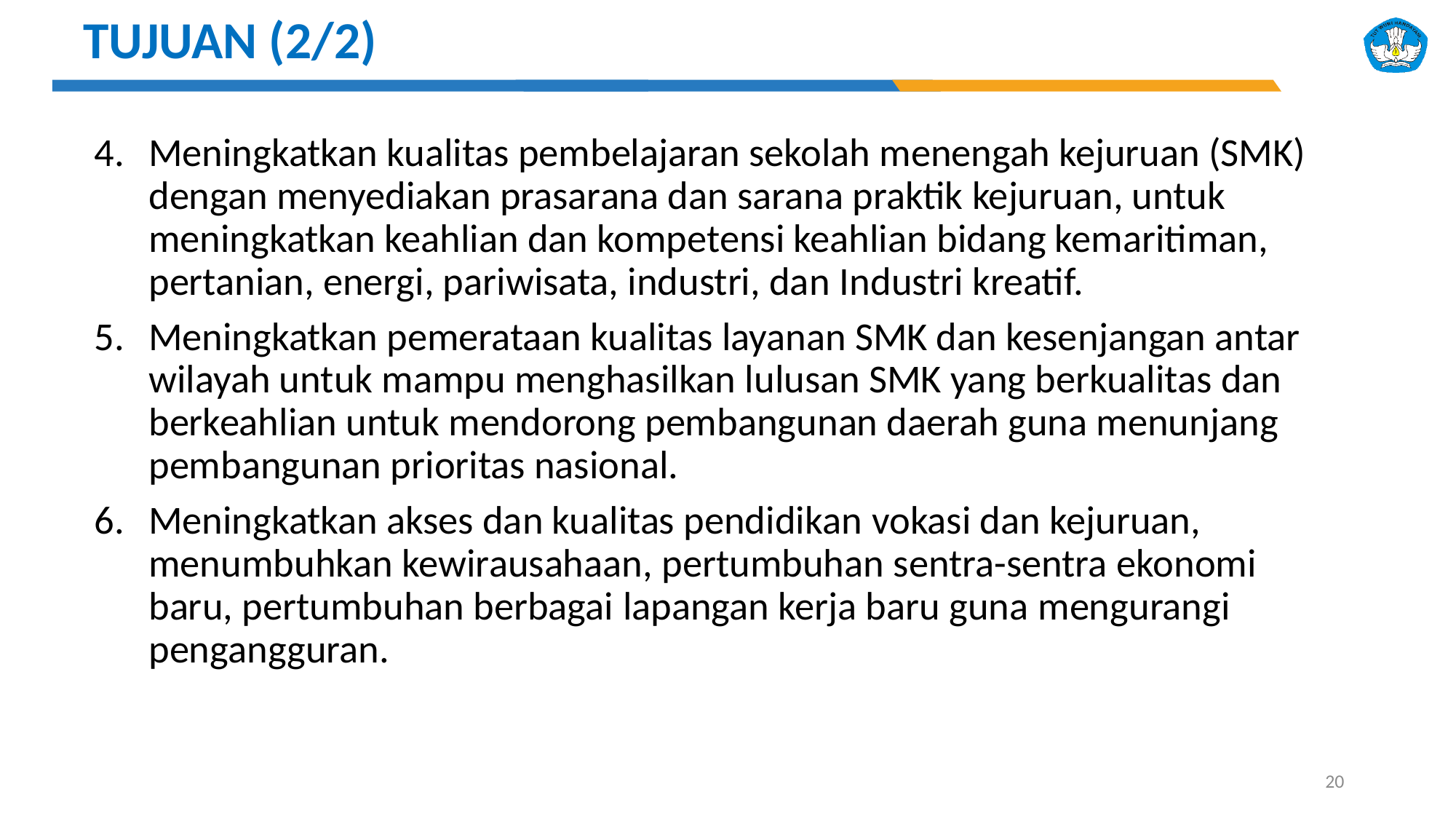

TUJUAN (2/2)

Meningkatkan kualitas pembelajaran sekolah menengah kejuruan (SMK) dengan menyediakan prasarana dan sarana praktik kejuruan, untuk meningkatkan keahlian dan kompetensi keahlian bidang kemaritiman, pertanian, energi, pariwisata, industri, dan Industri kreatif.
Meningkatkan pemerataan kualitas layanan SMK dan kesenjangan antar wilayah untuk mampu menghasilkan lulusan SMK yang berkualitas dan berkeahlian untuk mendorong pembangunan daerah guna menunjang pembangunan prioritas nasional.
Meningkatkan akses dan kualitas pendidikan vokasi dan kejuruan, menumbuhkan kewirausahaan, pertumbuhan sentra-sentra ekonomi baru, pertumbuhan berbagai lapangan kerja baru guna mengurangi pengangguran.

20